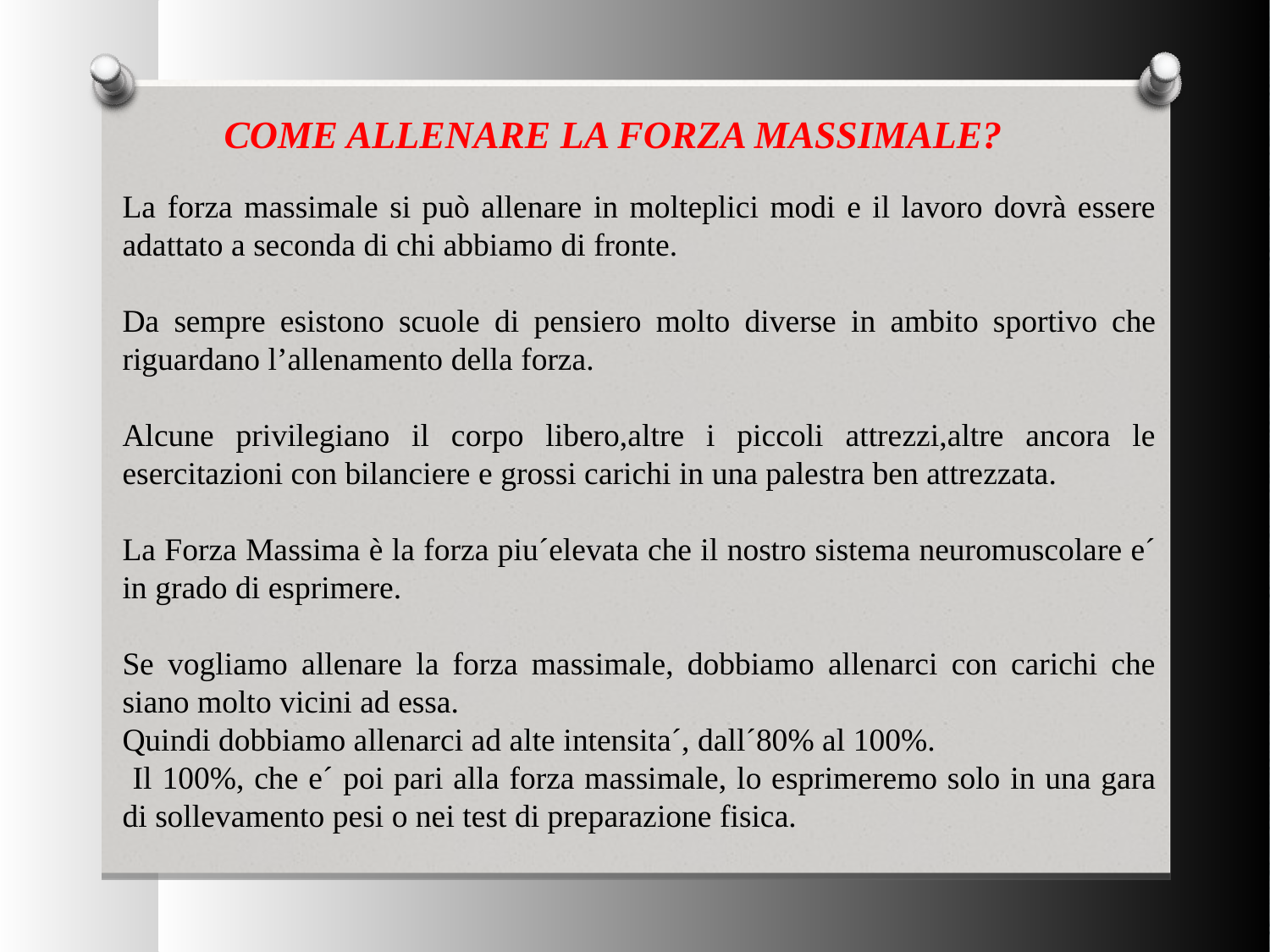

COME ALLENARE LA FORZA MASSIMALE?
La forza massimale si può allenare in molteplici modi e il lavoro dovrà essere adattato a seconda di chi abbiamo di fronte.

Da sempre esistono scuole di pensiero molto diverse in ambito sportivo che riguardano l’allenamento della forza.

Alcune privilegiano il corpo libero,altre i piccoli attrezzi,altre ancora le esercitazioni con bilanciere e grossi carichi in una palestra ben attrezzata.

La Forza Massima è la forza piu´elevata che il nostro sistema neuromuscolare e´ in grado di esprimere.

Se vogliamo allenare la forza massimale, dobbiamo allenarci con carichi che siano molto vicini ad essa.
Quindi dobbiamo allenarci ad alte intensita´, dall´80% al 100%.
 Il 100%, che e´ poi pari alla forza massimale, lo esprimeremo solo in una gara di sollevamento pesi o nei test di preparazione fisica.